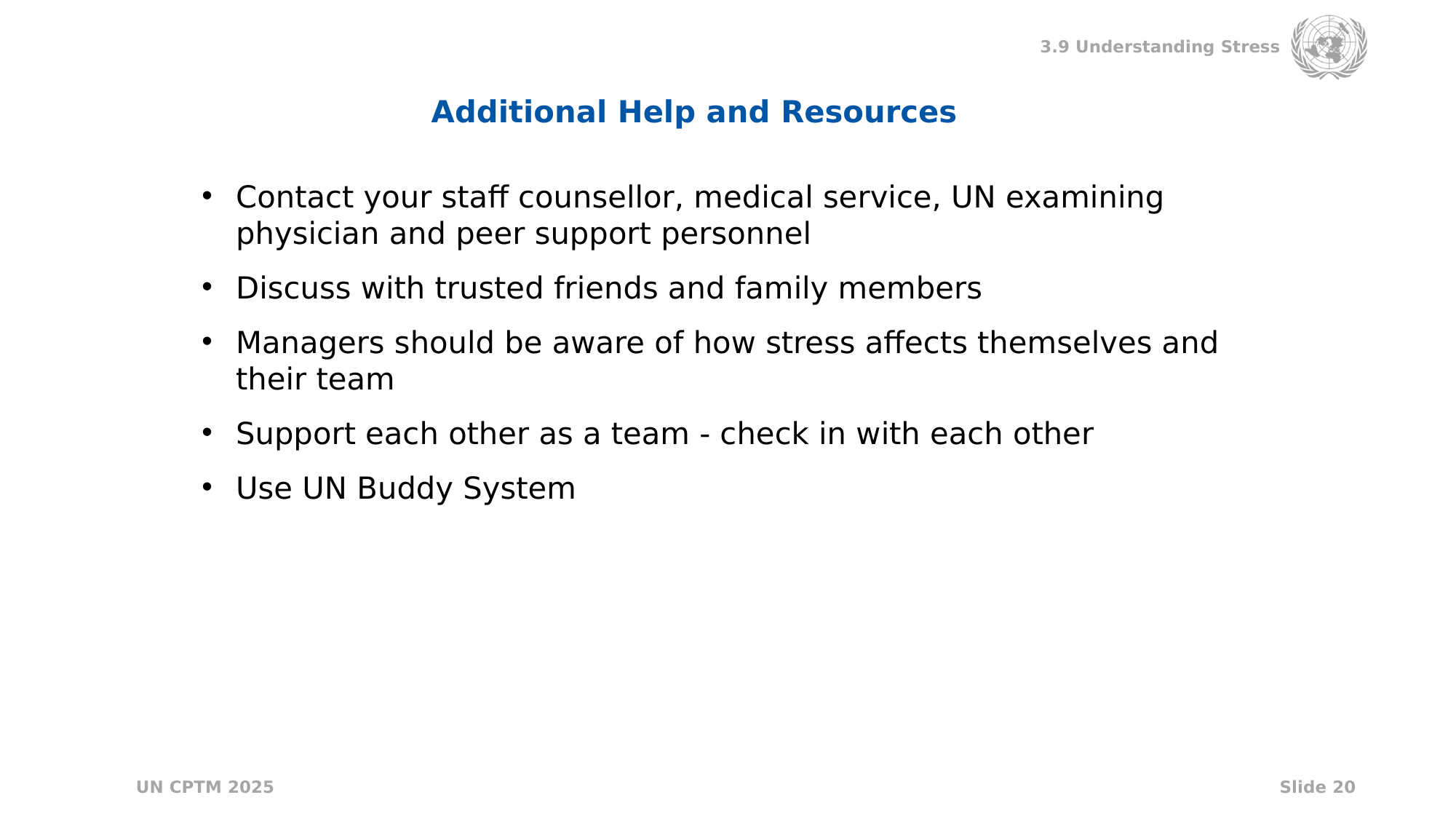

Additional Help and Resources
Contact your staff counsellor, medical service, UN examining physician and peer support personnel
Discuss with trusted friends and family members
Managers should be aware of how stress affects themselves and their team
Support each other as a team - check in with each other
Use UN Buddy System